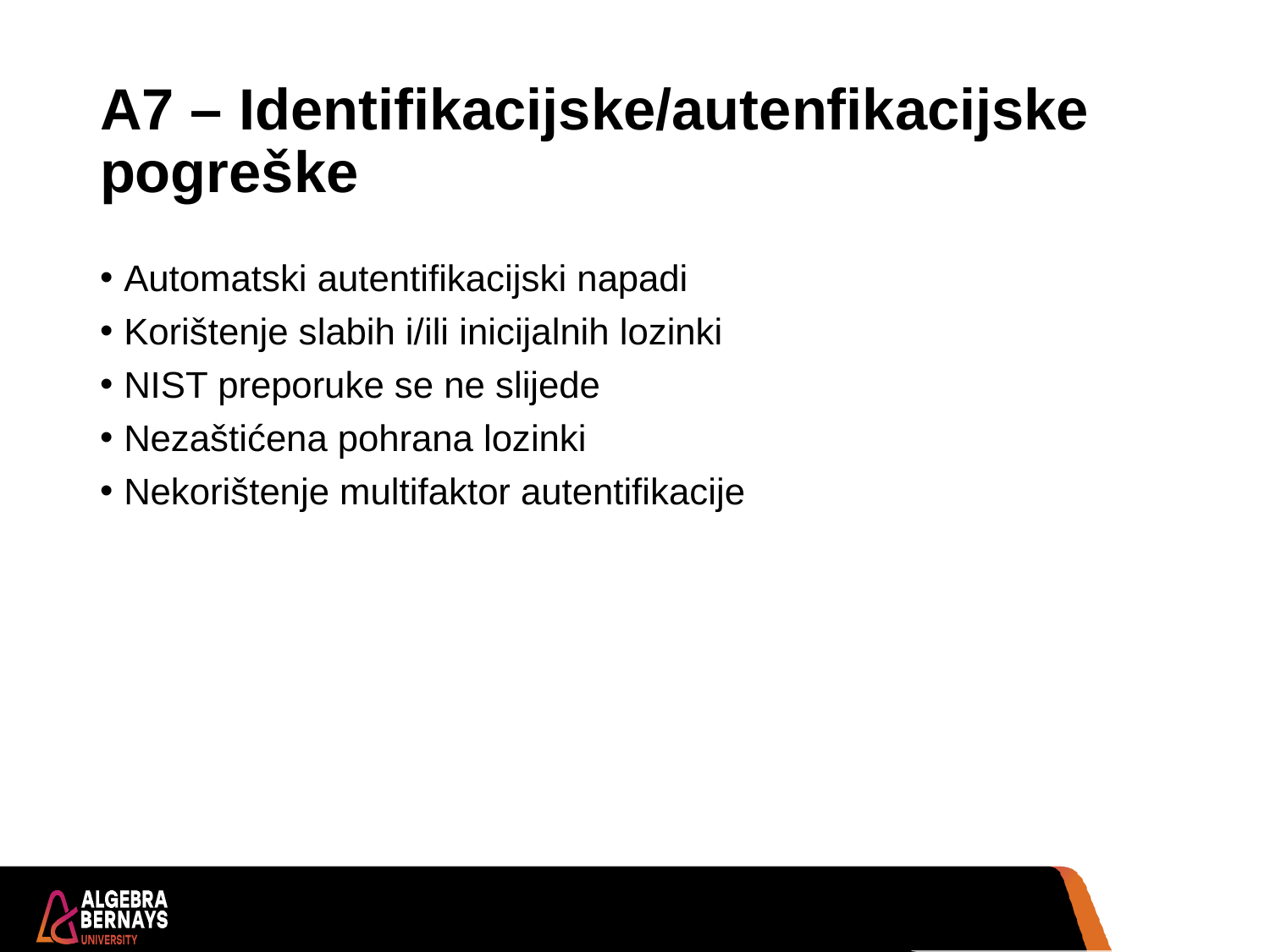

# A7 – Identifikacijske/autenfikacijske pogreške
Automatski autentifikacijski napadi
Korištenje slabih i/ili inicijalnih lozinki
NIST preporuke se ne slijede
Nezaštićena pohrana lozinki
Nekorištenje multifaktor autentifikacije